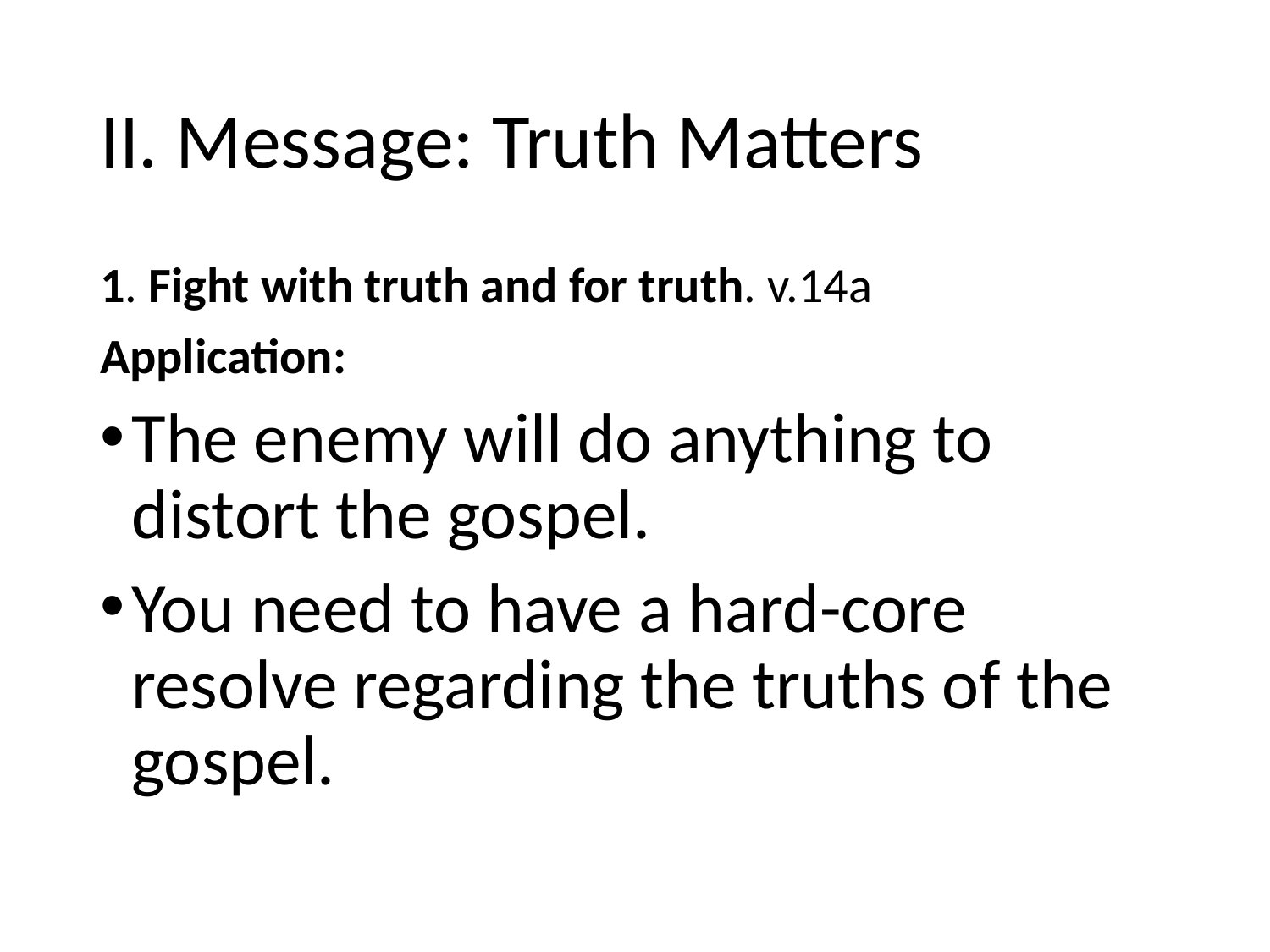

# II. Message: Truth Matters
1. Fight with truth and for truth. v.14a
Application:
The enemy will do anything to distort the gospel.
You need to have a hard-core resolve regarding the truths of the gospel.